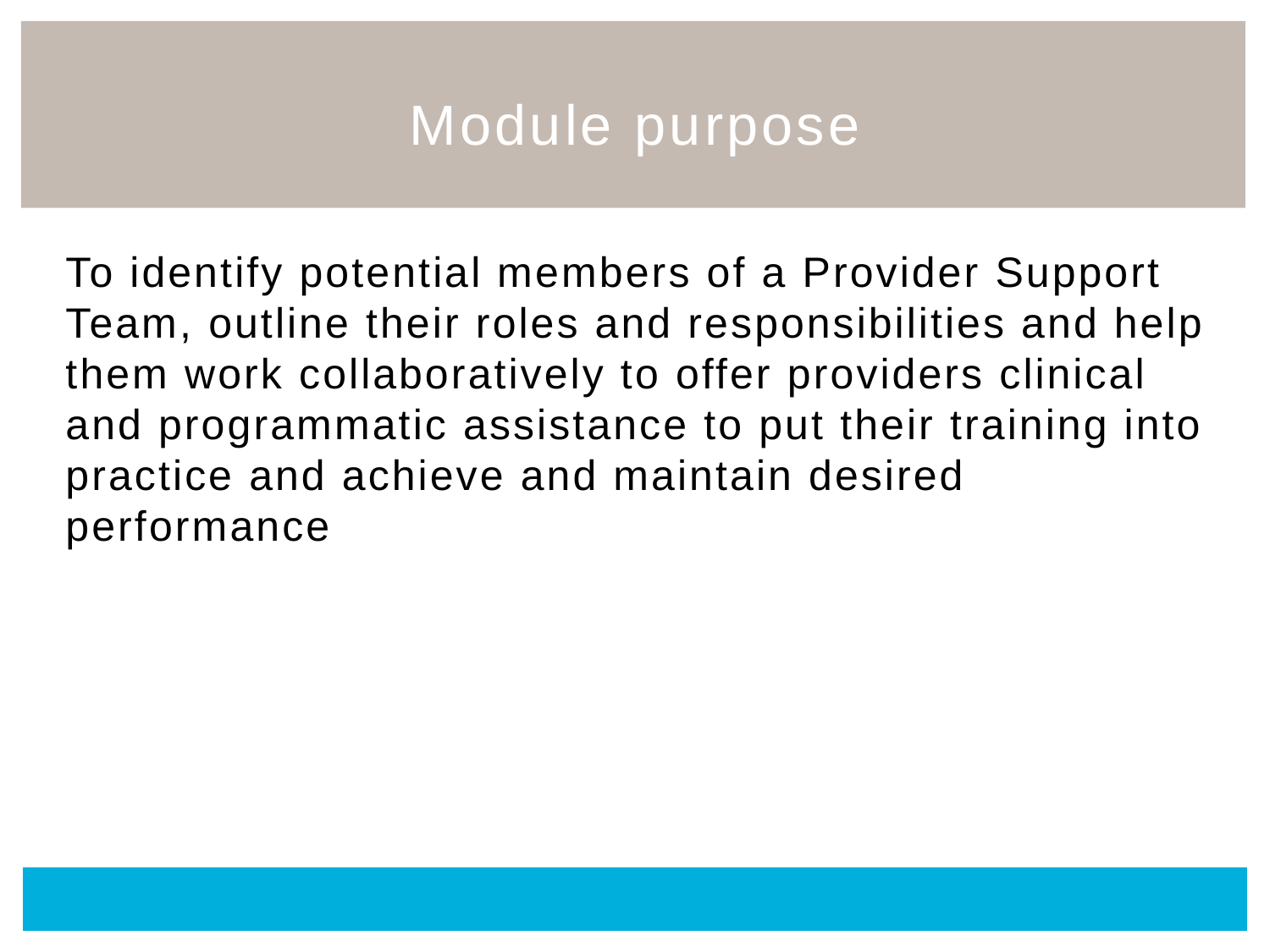

# Module purpose
To identify potential members of a Provider Support Team, outline their roles and responsibilities and help them work collaboratively to offer providers clinical and programmatic assistance to put their training into practice and achieve and maintain desired performance